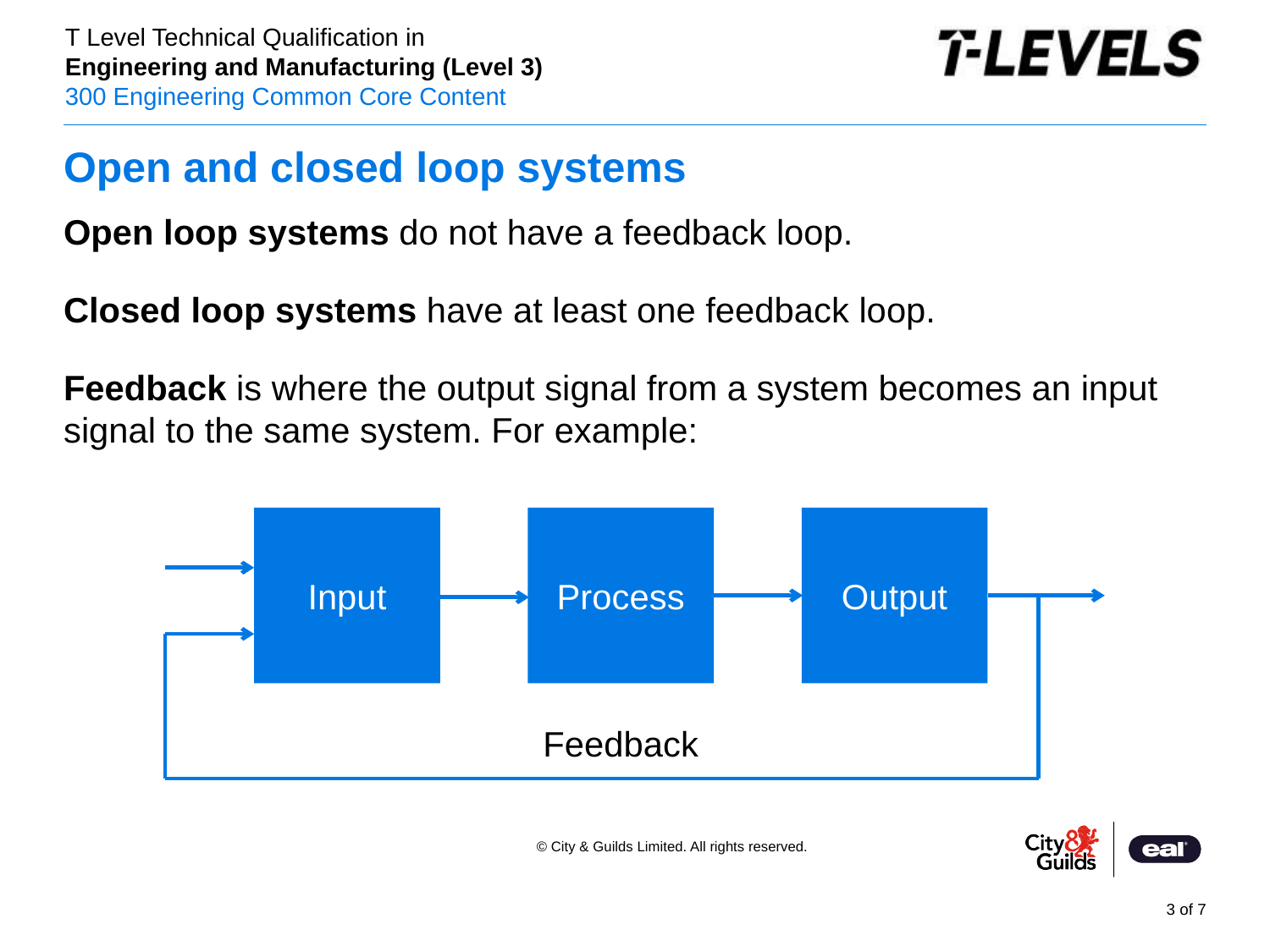

# Open and closed loop systems
Open loop systems do not have a feedback loop.
Closed loop systems have at least one feedback loop.
Feedback is where the output signal from a system becomes an input signal to the same system. For example:
Input
Process
Output
Feedback